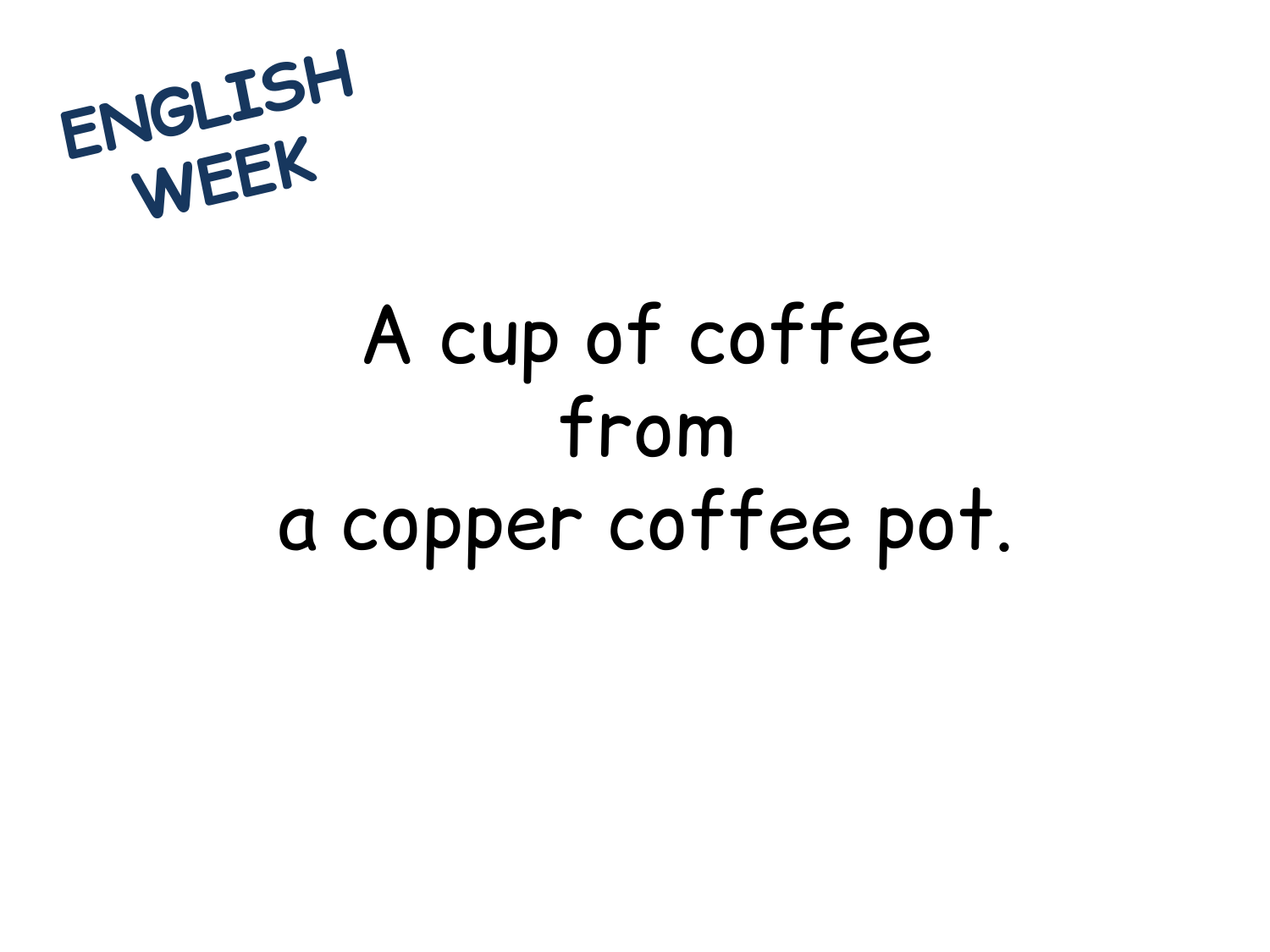

English week
# A cup of coffee from a copper coffee pot.